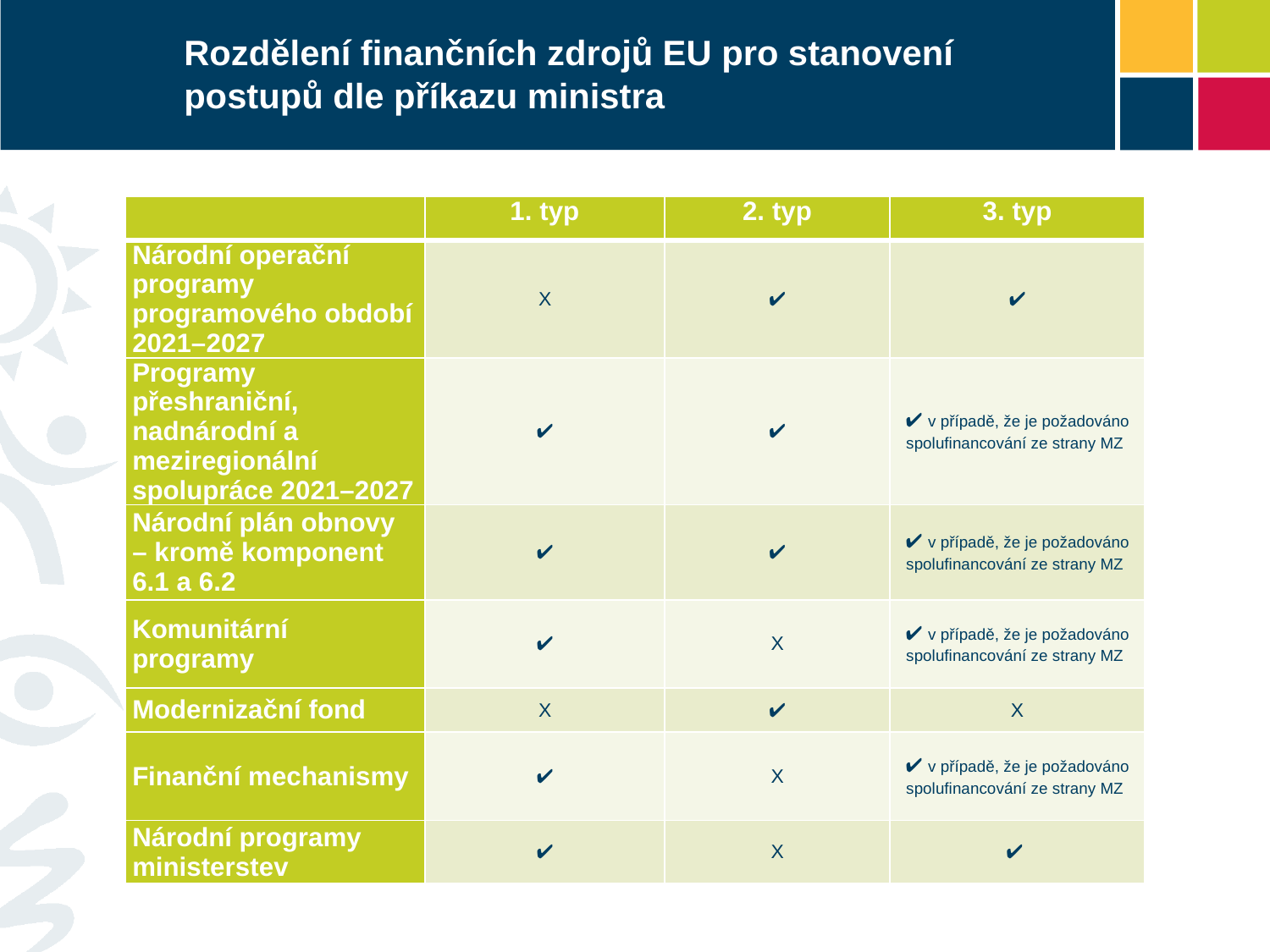

# Rozdělení finančních zdrojů EU pro stanovení postupů dle příkazu ministra
|  | 1. typ | 2. typ | 3. typ |
| --- | --- | --- | --- |
| Národní operační programy programového období 2021–2027 | X | ✔ | ✔ |
| Programy přeshraniční, nadnárodní a meziregionální spolupráce 2021–2027 | ✔ | ✔ | ✔ v případě, že je požadováno spolufinancování ze strany MZ |
| Národní plán obnovy – kromě komponent 6.1 a 6.2 | ✔ | ✔ | ✔ v případě, že je požadováno spolufinancování ze strany MZ |
| Komunitární programy | ✔ | X | ✔ v případě, že je požadováno spolufinancování ze strany MZ |
| Modernizační fond | X | ✔ | X |
| Finanční mechanismy | ✔ | X | ✔ v případě, že je požadováno spolufinancování ze strany MZ |
| Národní programy ministerstev | ✔ | X | ✔ |